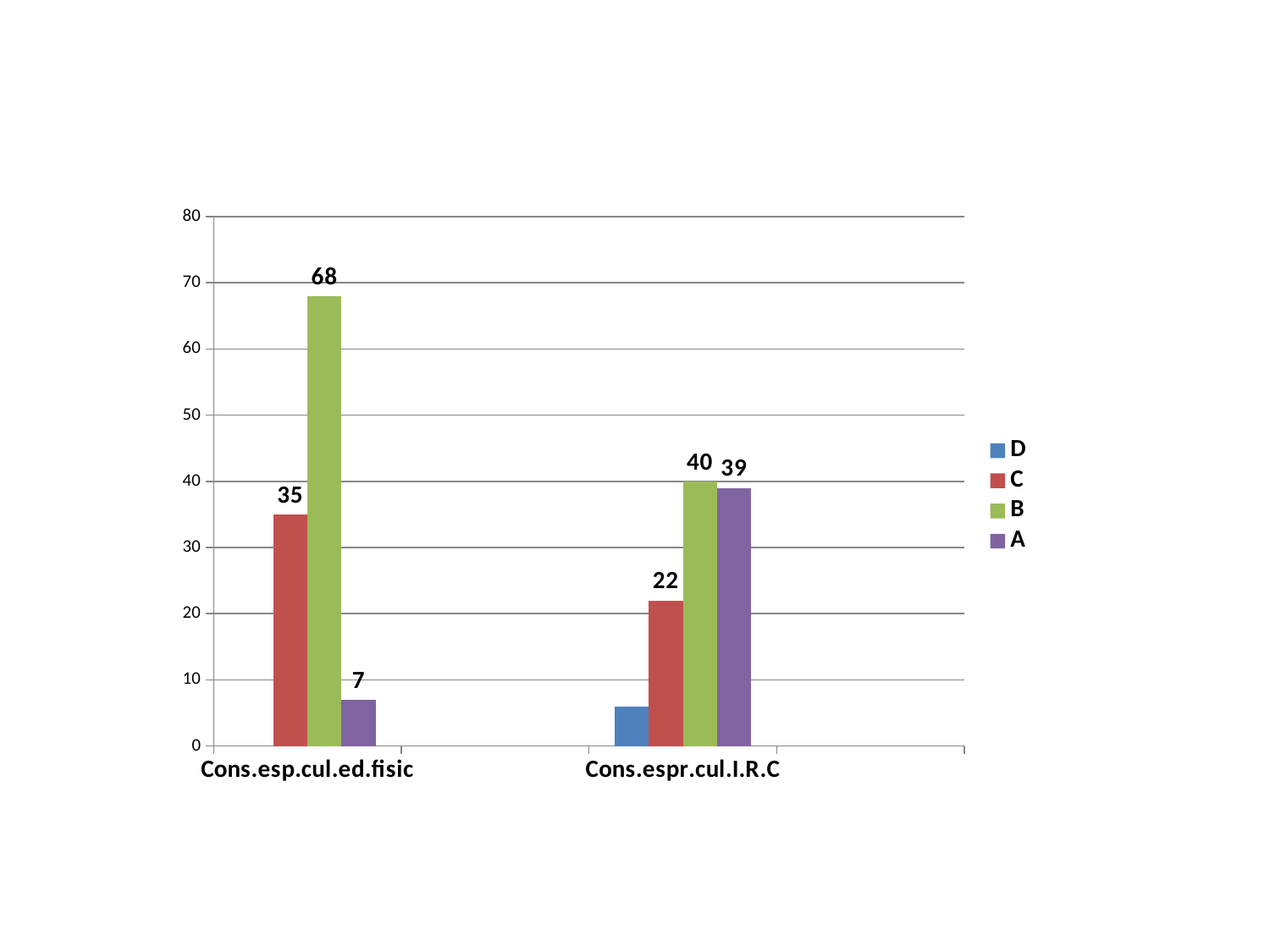

### Chart

| Category | D | C | B | A |
|---|---|---|---|---|
| Cons.esp.cul.ed.fisic | None | 35.0 | 68.0 | 7.0 |
|  | None | None | None | None |
| Cons.espr.cul.I.R.C | 6.0 | 22.0 | 40.0 | 39.0 |